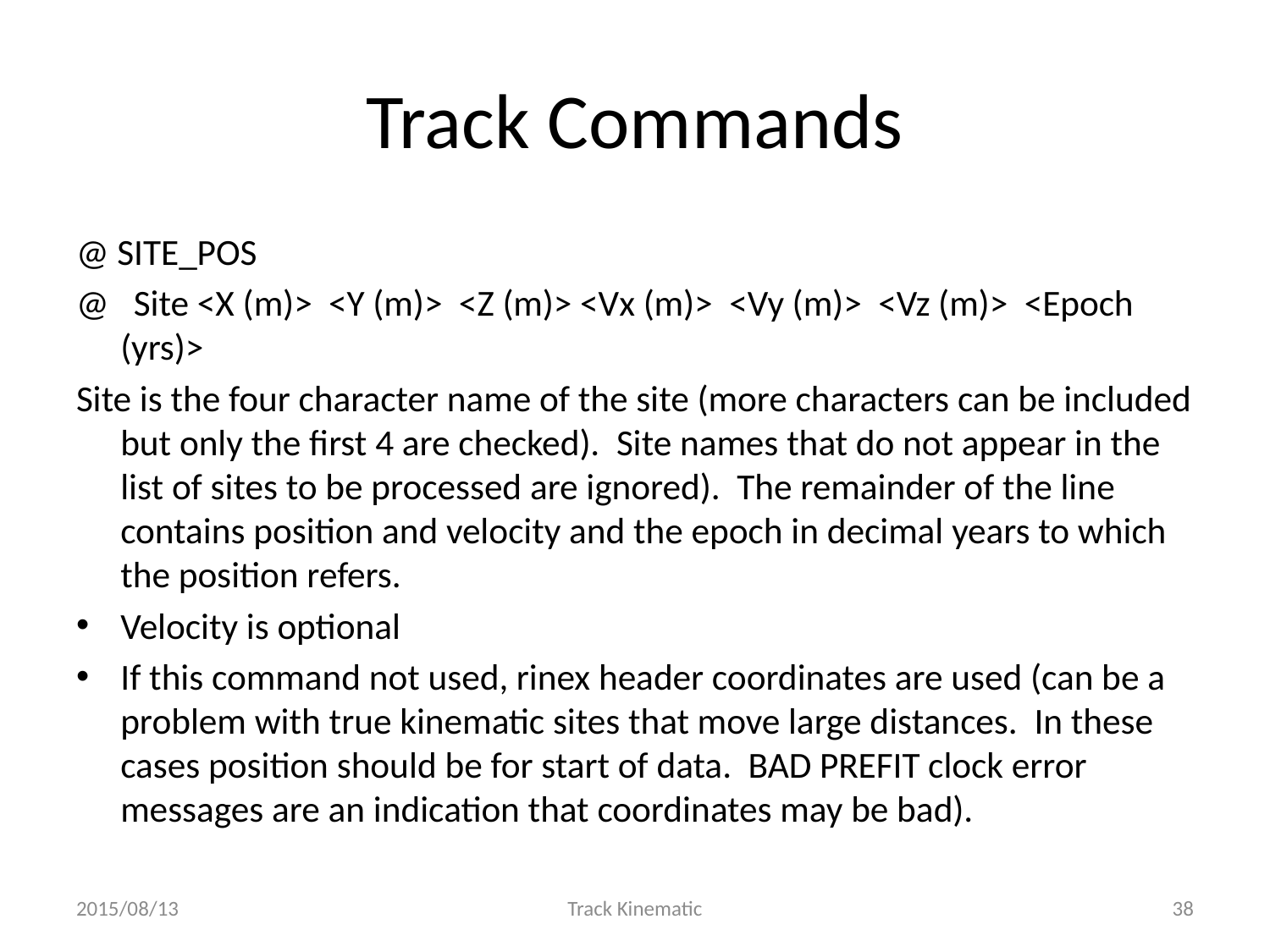

# Track Commands
@ SITE_POS
@   Site <X (m)>  <Y (m)>  <Z (m)> <Vx (m)>  <Vy (m)>  <Vz (m)>  <Epoch (yrs)>
Site is the four character name of the site (more characters can be included but only the first 4 are checked).  Site names that do not appear in the list of sites to be processed are ignored).  The remainder of the line contains position and velocity and the epoch in decimal years to which the position refers.
Velocity is optional
If this command not used, rinex header coordinates are used (can be a problem with true kinematic sites that move large distances.  In these cases position should be for start of data.  BAD PREFIT clock error messages are an indication that coordinates may be bad).
2015/08/13
Track Kinematic
38